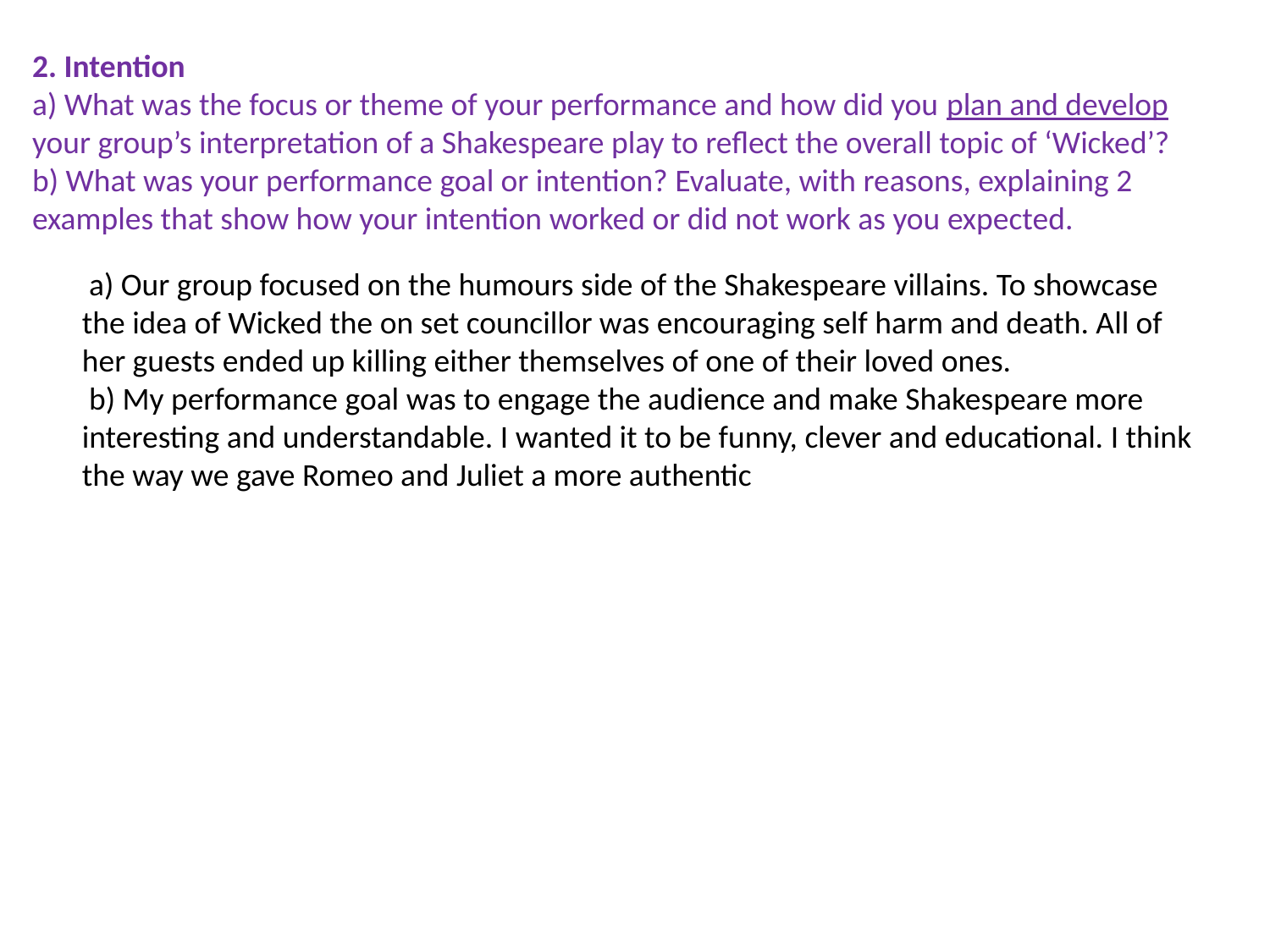

2. Intention
a) What was the focus or theme of your performance and how did you plan and develop your group’s interpretation of a Shakespeare play to reflect the overall topic of ‘Wicked’?
b) What was your performance goal or intention? Evaluate, with reasons, explaining 2 examples that show how your intention worked or did not work as you expected.

 a) Our group focused on the humours side of the Shakespeare villains. To showcase the idea of Wicked the on set councillor was encouraging self harm and death. All of her guests ended up killing either themselves of one of their loved ones.
 b) My performance goal was to engage the audience and make Shakespeare more interesting and understandable. I wanted it to be funny, clever and educational. I think the way we gave Romeo and Juliet a more authentic